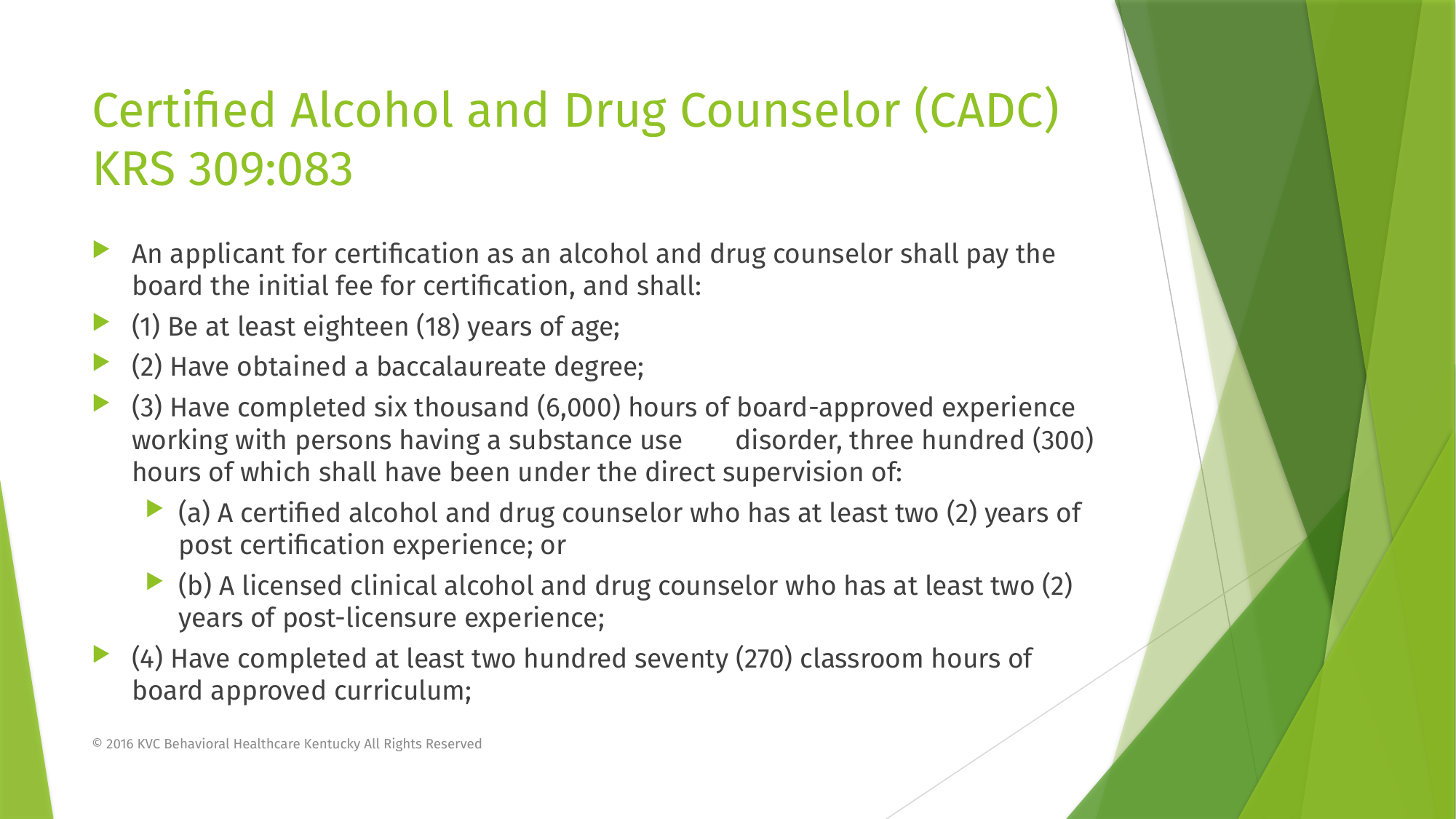

# Certified Alcohol and Drug Counselor (CADC) KRS 309:083
An applicant for certification as an alcohol and drug counselor shall pay the board the initial fee for certification, and shall:
(1) Be at least eighteen (18) years of age;
(2) Have obtained a baccalaureate degree;
(3) Have completed six thousand (6,000) hours of board-approved experience working with persons having a substance use 		  disorder, three hundred (300) hours of which shall have been under the direct supervision of:
(a) A certified alcohol and drug counselor who has at least two (2) years of post certification experience; or
(b) A licensed clinical alcohol and drug counselor who has at least two (2) years of post-licensure experience;
(4) Have completed at least two hundred seventy (270) classroom hours of board approved curriculum;

© 2016 KVC Behavioral Healthcare Kentucky All Rights Reserved